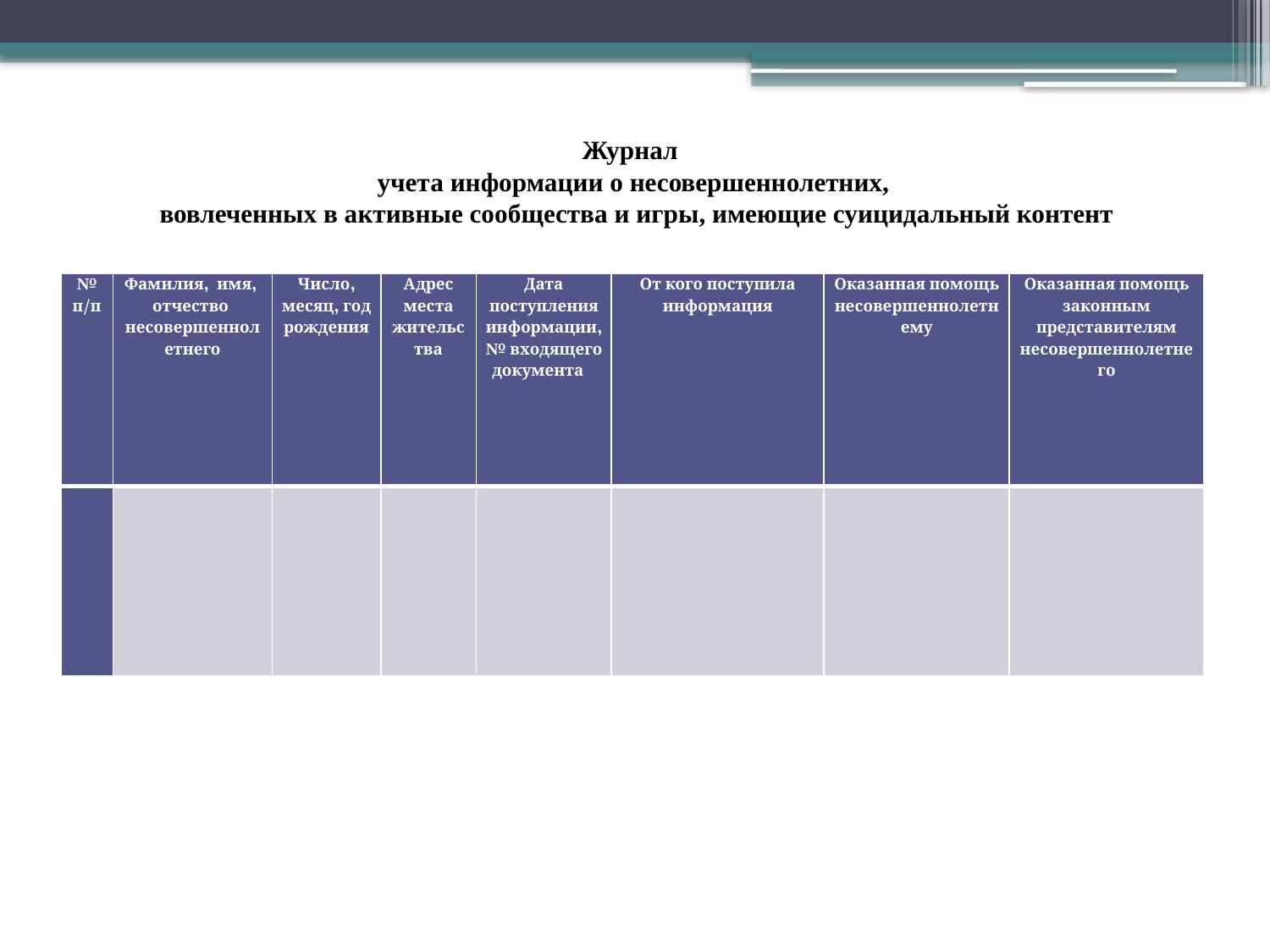

Журнал
учета информации о несовершеннолетних,
 вовлеченных в активные сообщества и игры, имеющие суицидальный контент

| № п/п | Фамилия, имя, отчество несовершеннолетнего | Число, месяц, год рождения | Адрес места жительства | Дата поступления информации, № входящего документа | От кого поступила информация | Оказанная помощь несовершеннолетнему | Оказанная помощь законным представителям несовершеннолетнего |
| --- | --- | --- | --- | --- | --- | --- | --- |
|  |  |  |  |  |  |  |  |